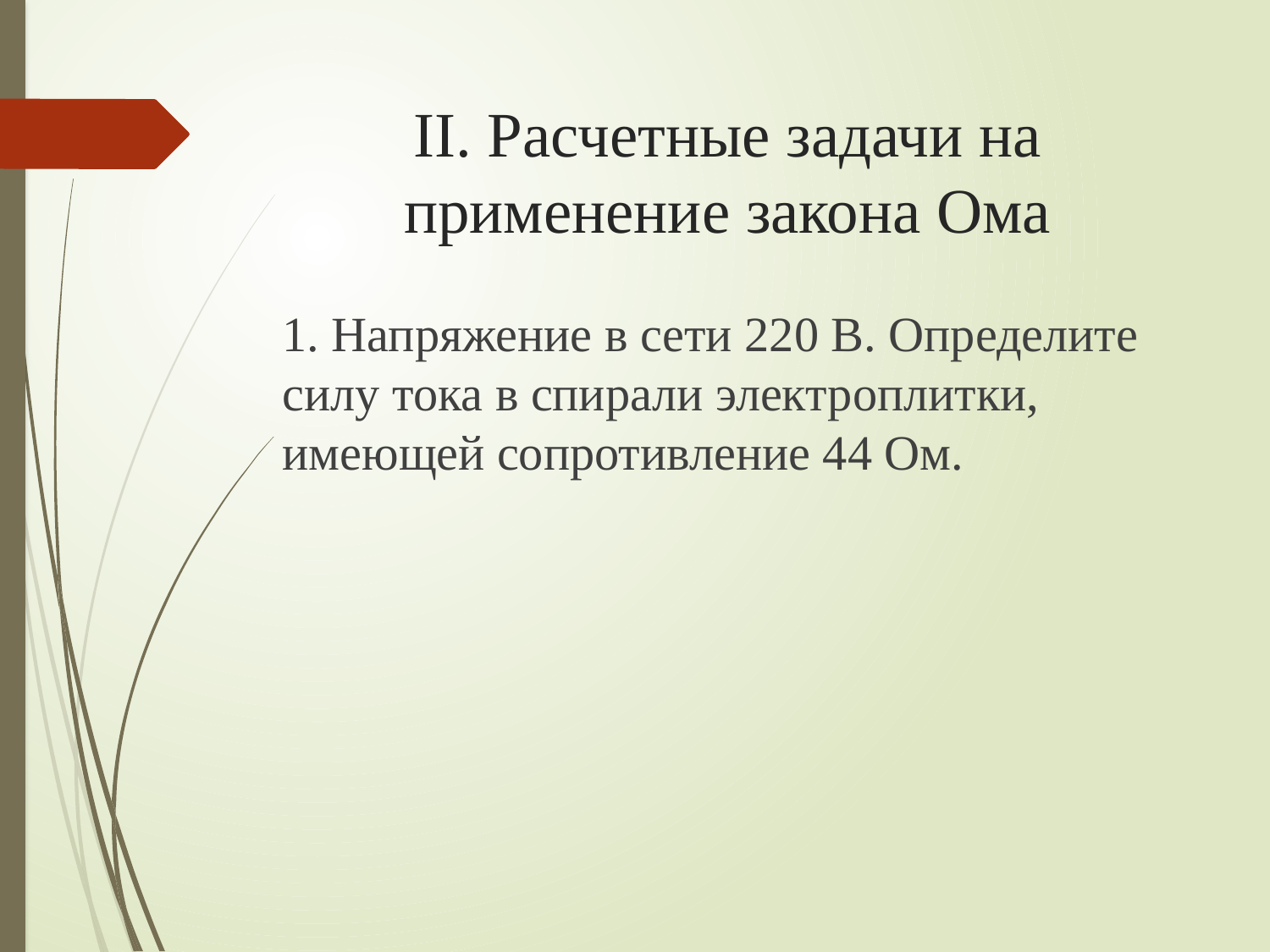

# II. Расчетные задачи на применение закона Ома
1. Напряжение в сети 220 В. Определите силу тока в спирали электроплитки, имеющей сопротивление 44 Ом.